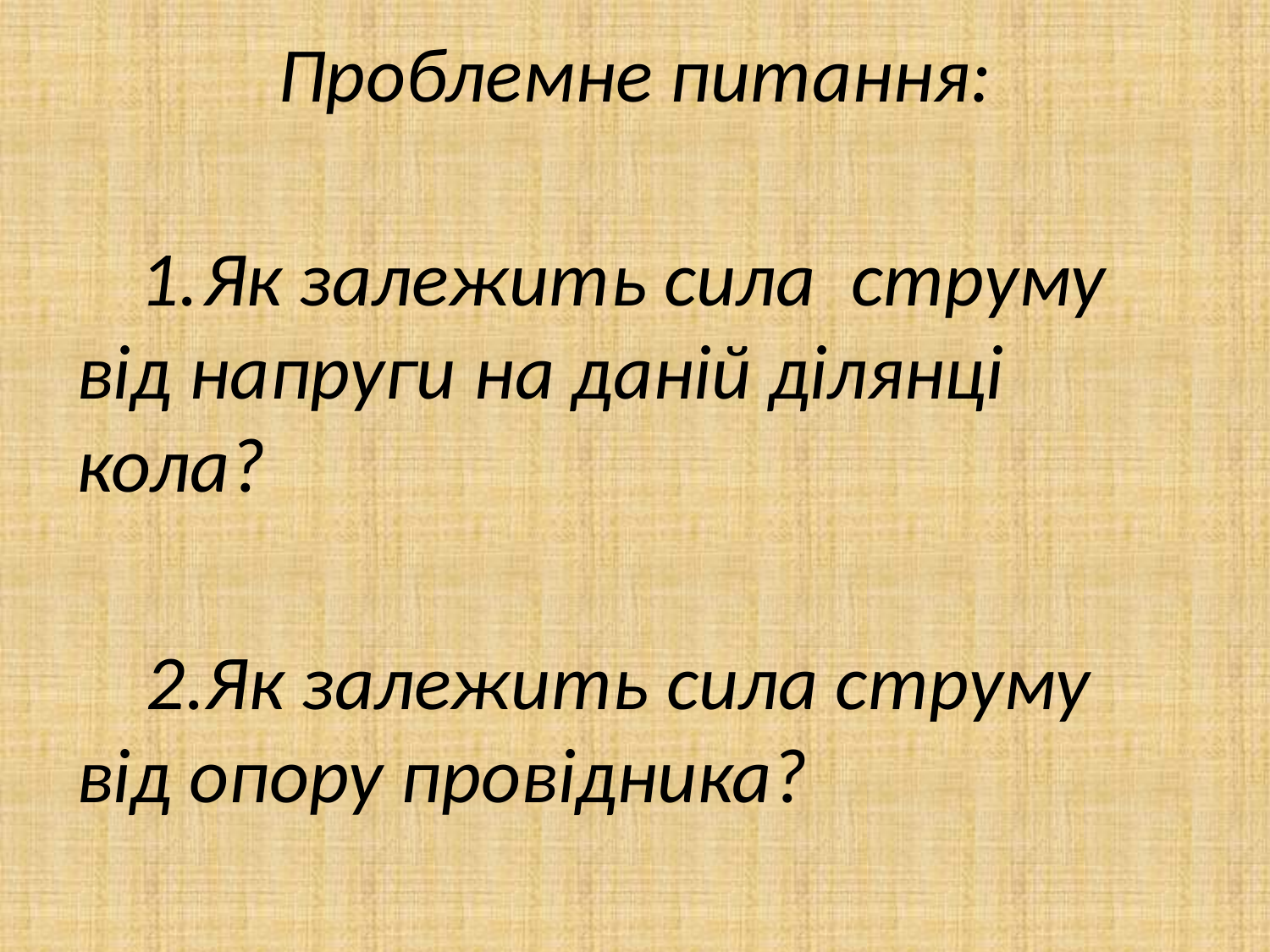

# Проблемне питання:
    1.	Як залежить сила  струму  від напруги на даній ділянці кола?

    2.Як залежить сила струму від опору провідника?